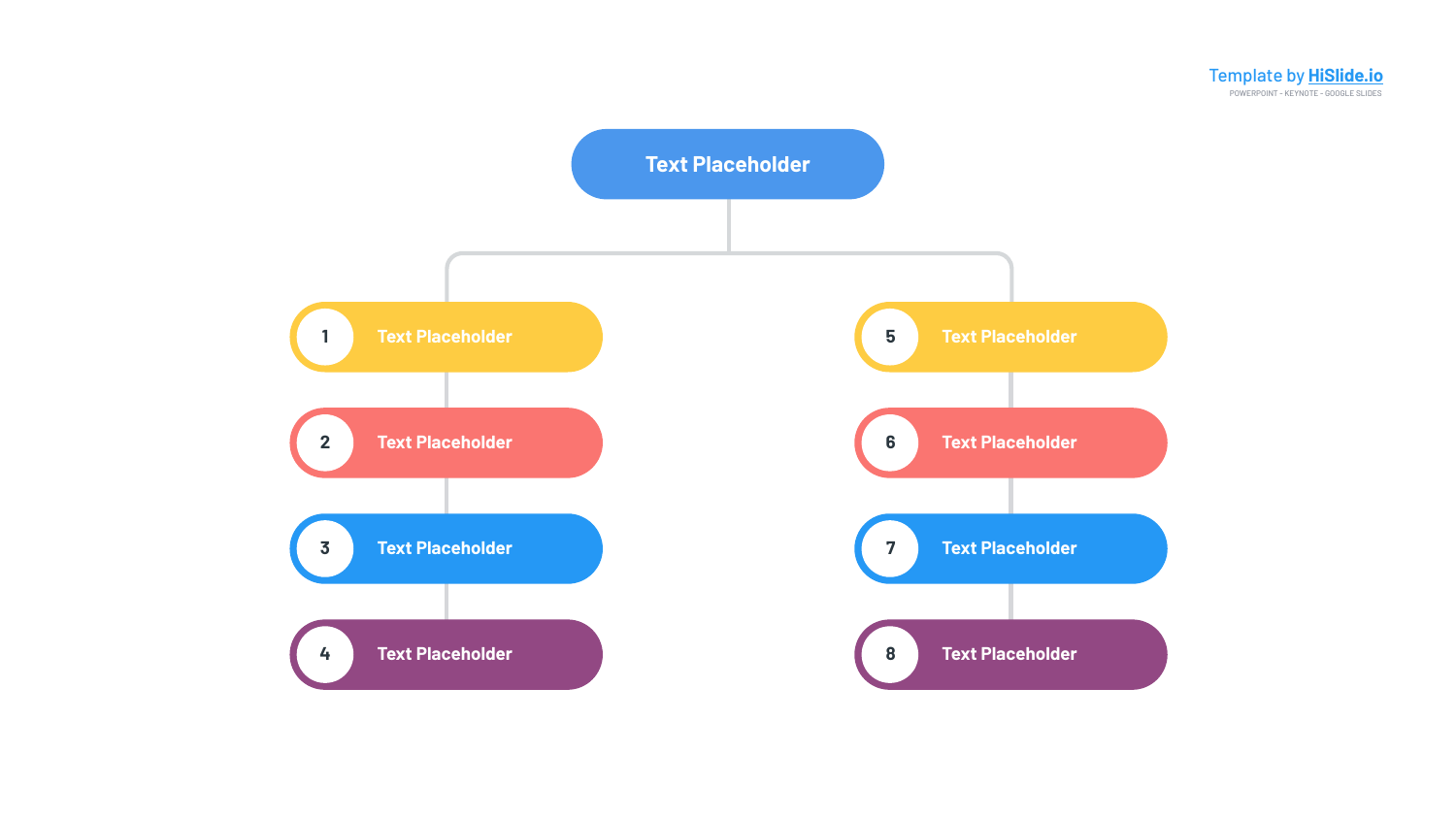

Template by HiSlide.io
POWERPOINT - KEYNOTE - GOOGLE SLIDES

Text Placeholder

1
Text Placeholder
5
Text Placeholder

2
Text Placeholder
6
Text Placeholder

3
Text Placeholder
7
Text Placeholder

4
Text Placeholder
8
Text Placeholder